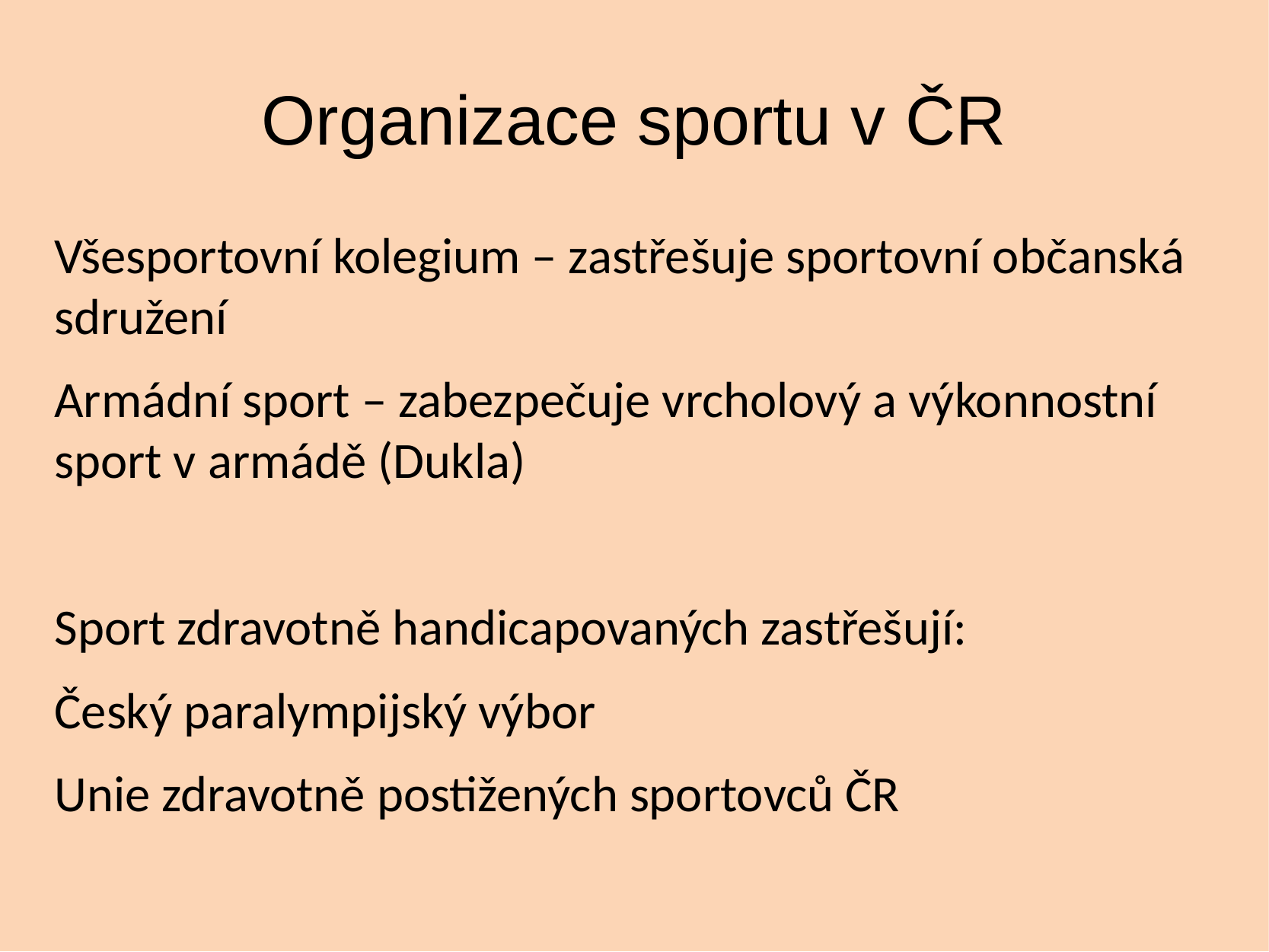

# Organizace sportu v ČR
Všesportovní kolegium – zastřešuje sportovní občanská sdružení
Armádní sport – zabezpečuje vrcholový a výkonnostní sport v armádě (Dukla)

Sport zdravotně handicapovaných zastřešují:
Český paralympijský výbor
Unie zdravotně postižených sportovců ČR